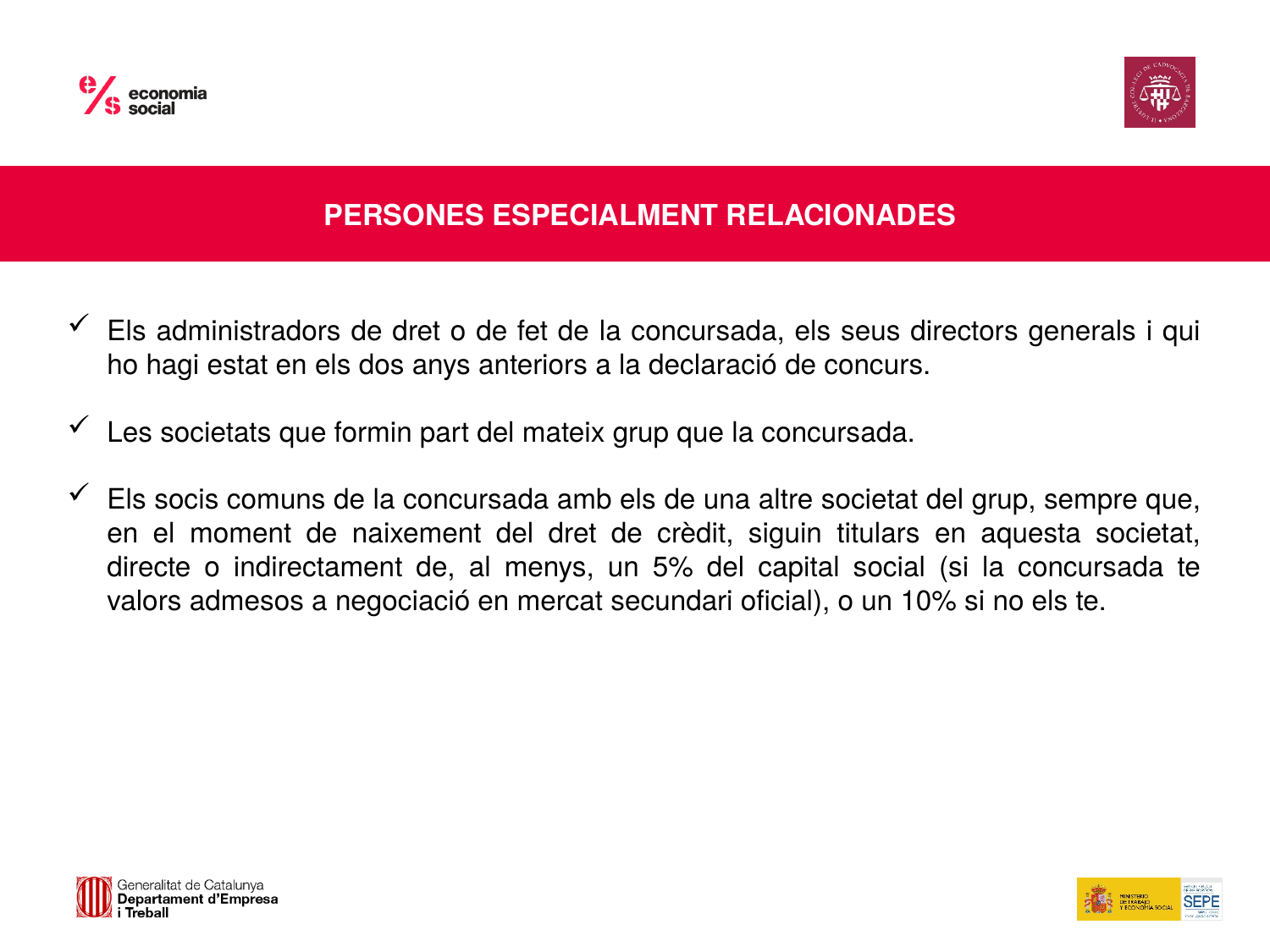

PERSONES ESPECIALMENT RELACIONADES
Els administradors de dret o de fet de la concursada, els seus directors generals i qui ho hagi estat en els dos anys anteriors a la declaració de concurs.

Les societats que formin part del mateix grup que la concursada.

Els socis comuns de la concursada amb els de una altre societat del grup, sempre que, en el moment de naixement del dret de crèdit, siguin titulars en aquesta societat, directe o indirectament de, al menys, un 5% del capital social (si la concursada te valors admesos a negociació en mercat secundari oficial), o un 10% si no els te.